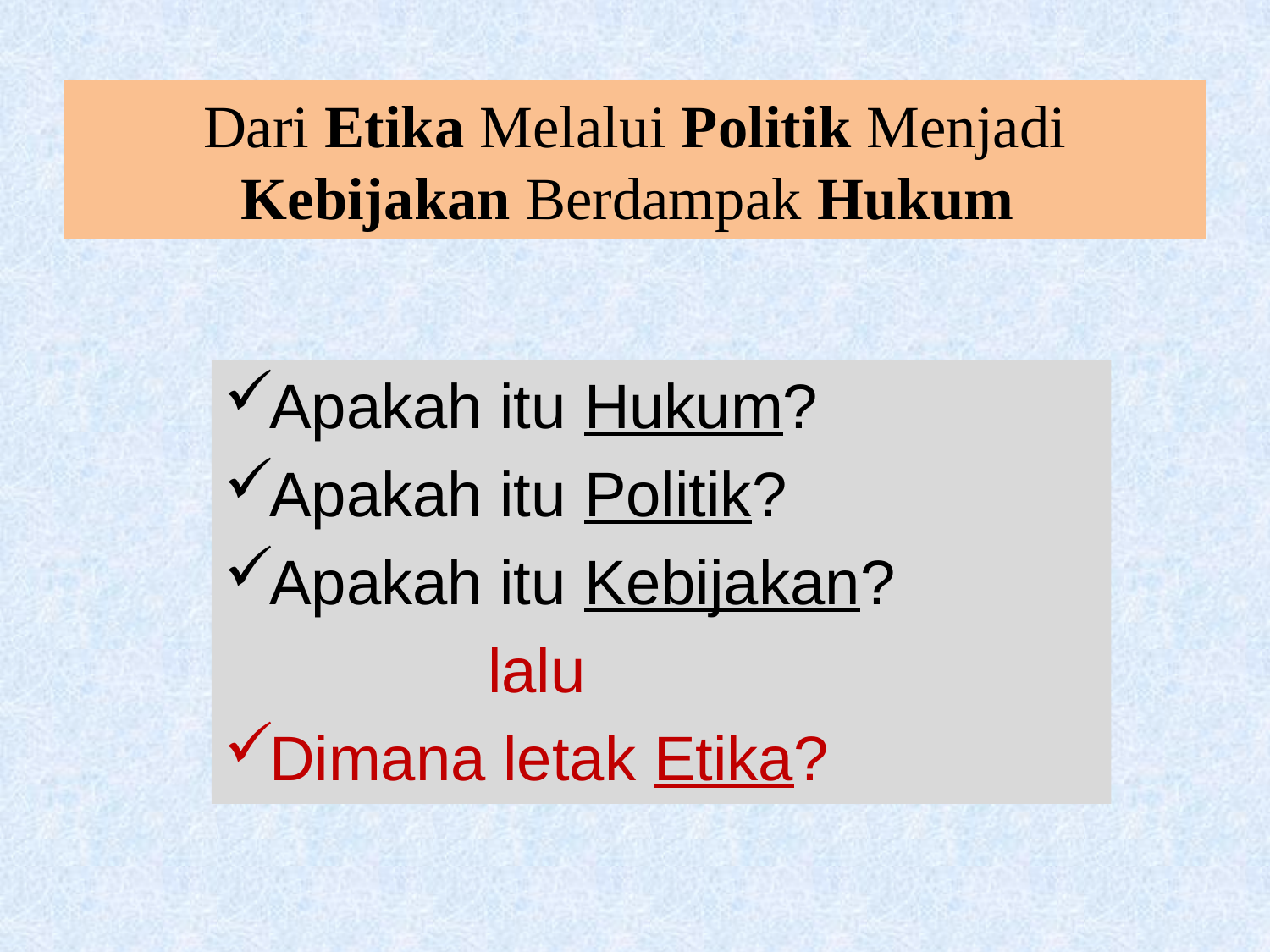

# Dari Etika Melalui Politik Menjadi Kebijakan Berdampak Hukum
Apakah itu Hukum?
Apakah itu Politik?
Apakah itu Kebijakan?
               lalu
Dimana letak Etika?